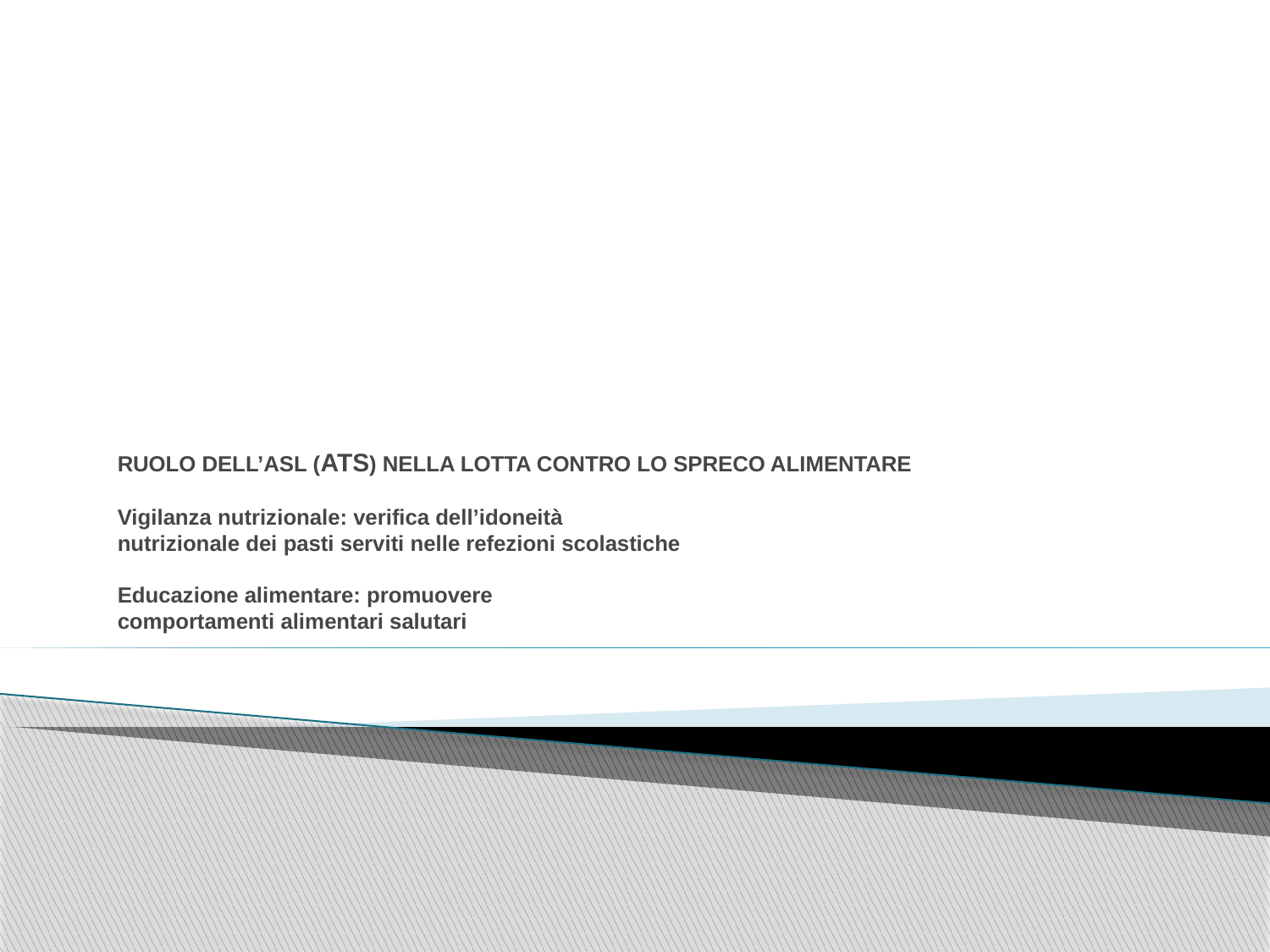

# RUOLO DELL’ASL (ATS) NELLA LOTTA CONTRO LO SPRECO ALIMENTARE Vigilanza nutrizionale: verifica dell’idoneità nutrizionale dei pasti serviti nelle refezioni scolastiche Educazione alimentare: promuovere comportamenti alimentari salutari